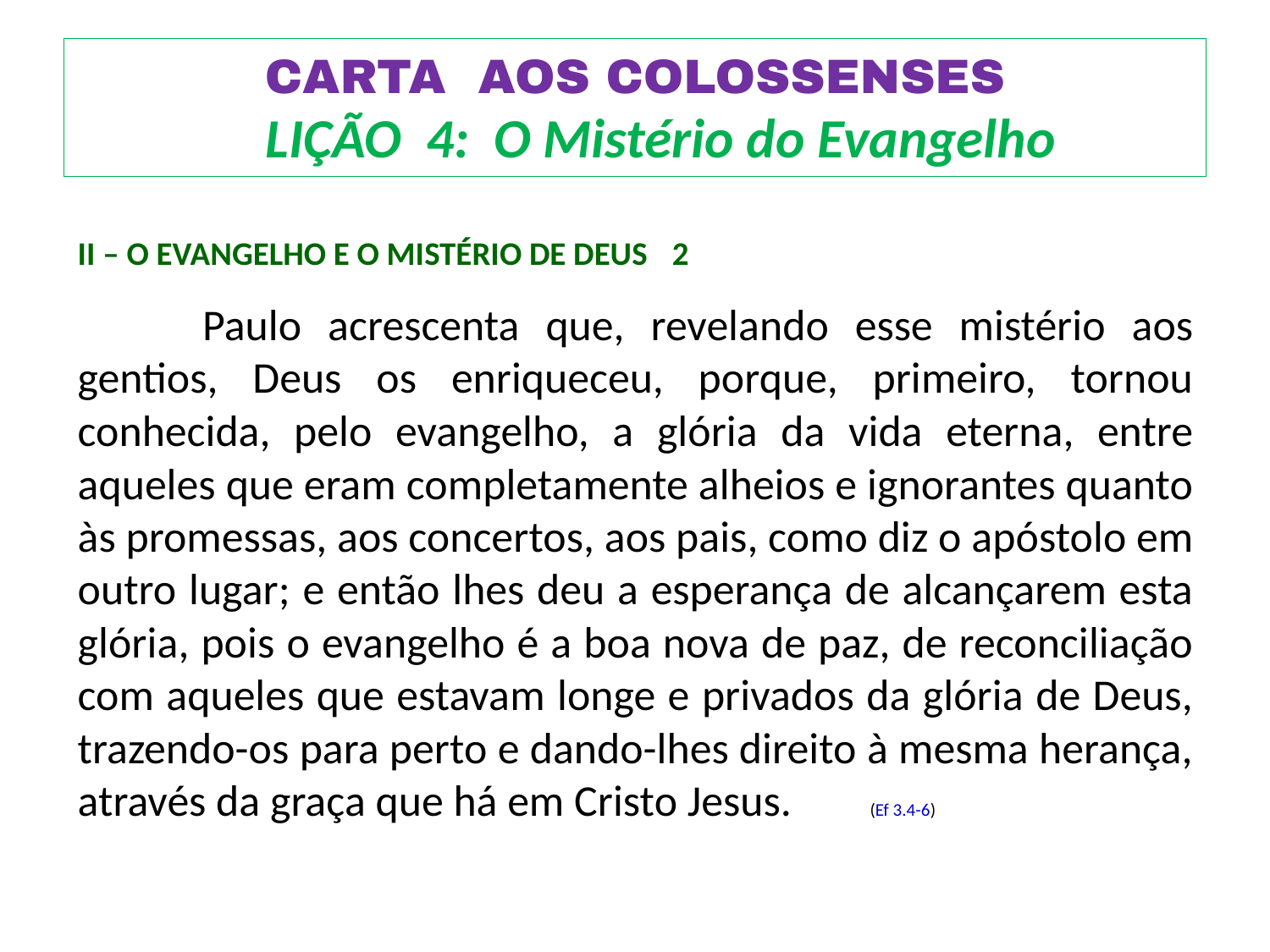

# CARTA  AOS COLOSSENSES LIÇÃO  4:  O Mistério do Evangelho
II – O EVANGELHO E O MISTÉRIO DE DEUS			2

	 Paulo acrescenta que, revelando esse mistério aos gentios, Deus os enriqueceu, porque, primeiro, tornou conhecida, pelo evangelho, a glória da vida eterna, entre aqueles que eram completamente alheios e ignorantes quanto às promessas, aos concertos, aos pais, como diz o apóstolo em outro lugar; e então lhes deu a esperança de alcançarem esta glória, pois o evangelho é a boa nova de paz, de reconciliação com aqueles que estavam longe e privados da glória de Deus, trazendo-os para perto e dando-lhes direito à mesma herança, através da graça que há em Cristo Jesus.		(Ef 3.4-6)